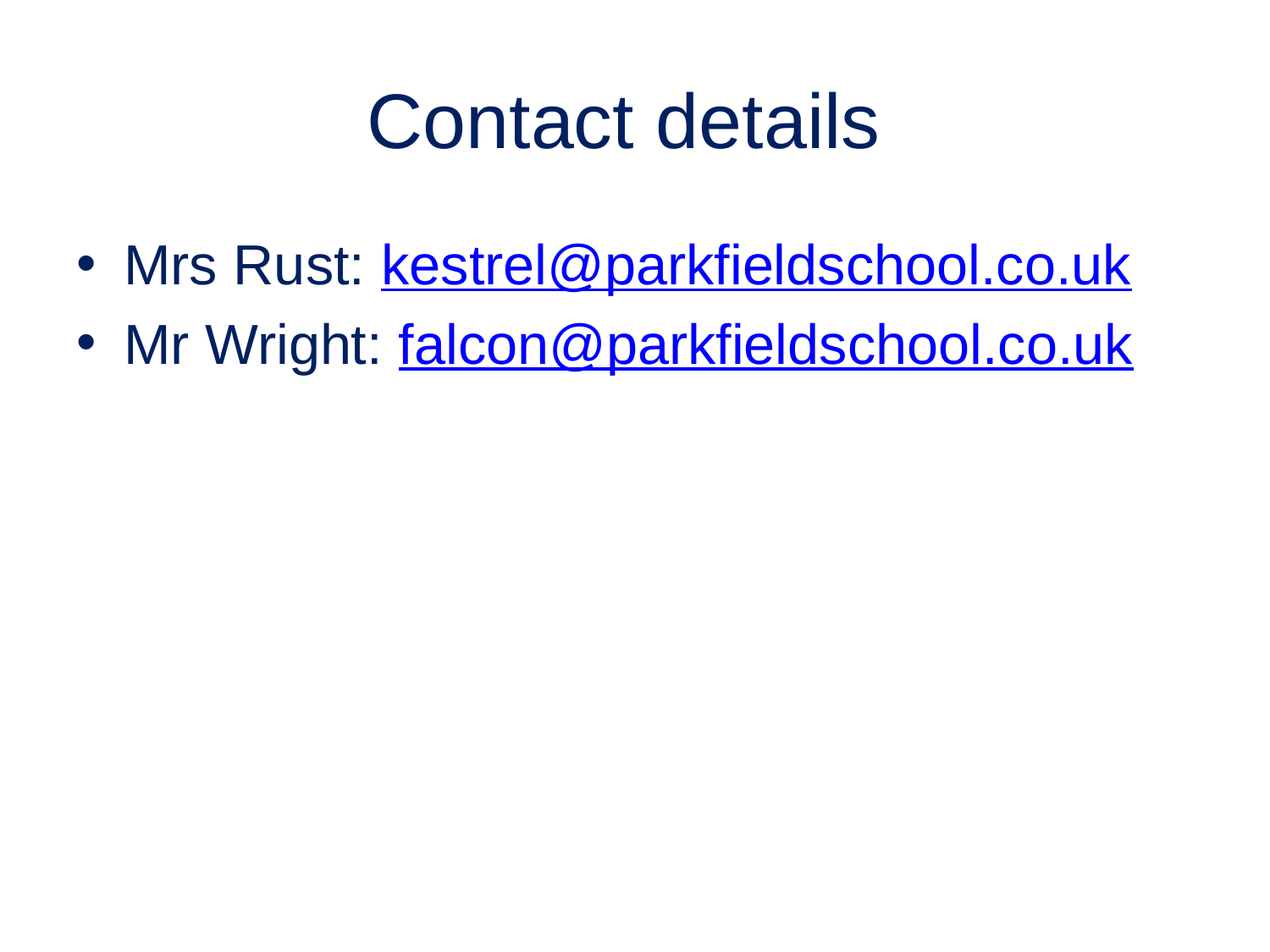

# Contact details
Mrs Rust: kestrel@parkfieldschool.co.uk
Mr Wright: falcon@parkfieldschool.co.uk